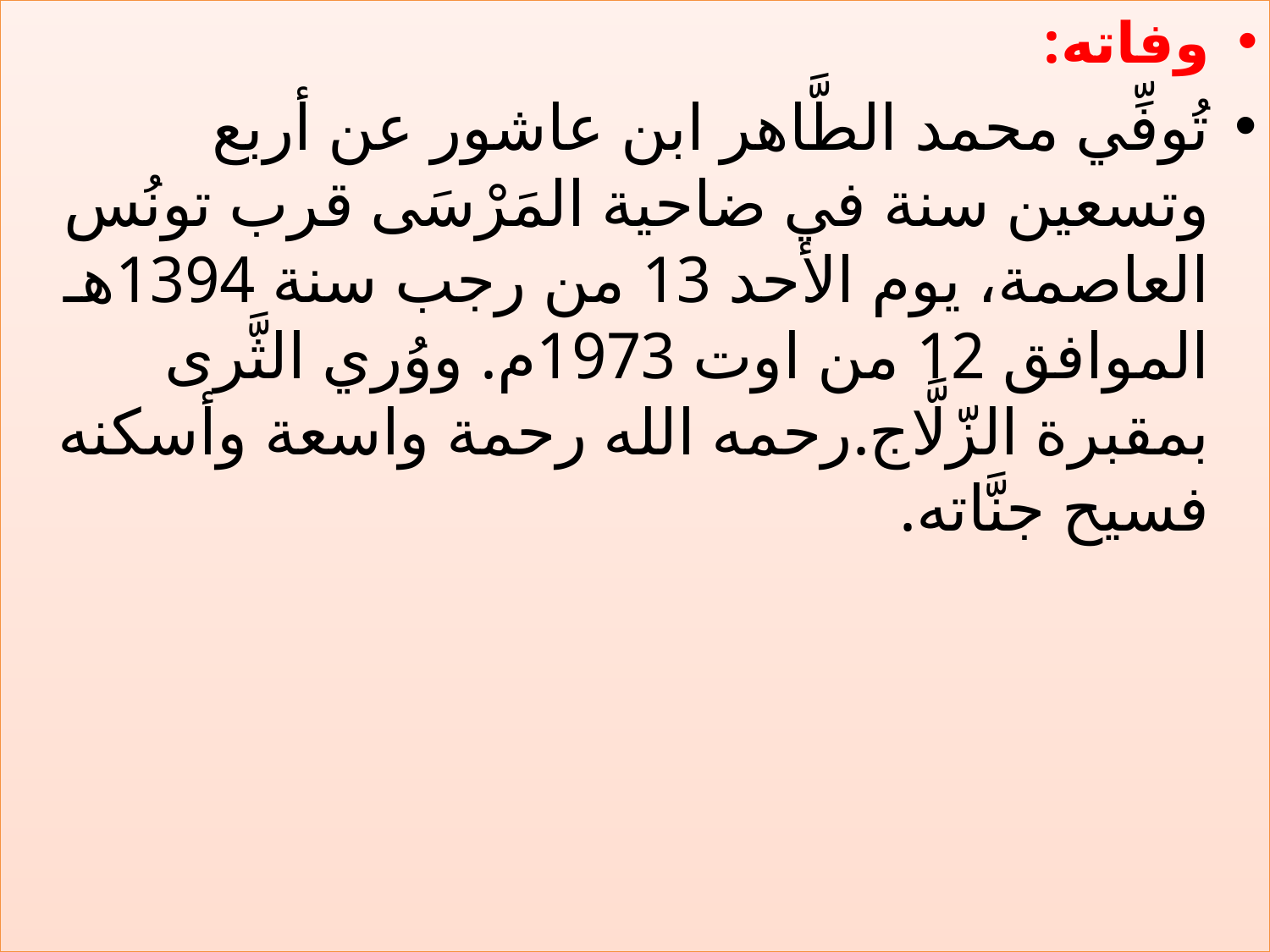

وفاته:
تُوفِّي محمد الطَّاهر ابن عاشور عن أربع وتسعين سنة في ضاحية المَرْسَى قرب تونُس العاصمة، يوم الأحد 13 من رجب سنة 1394هـ الموافق 12 من اوت 1973م. ووُري الثَّرى بمقبرة الزّلَّاج.رحمه الله رحمة واسعة وأسكنه فسيح جنَّاته.